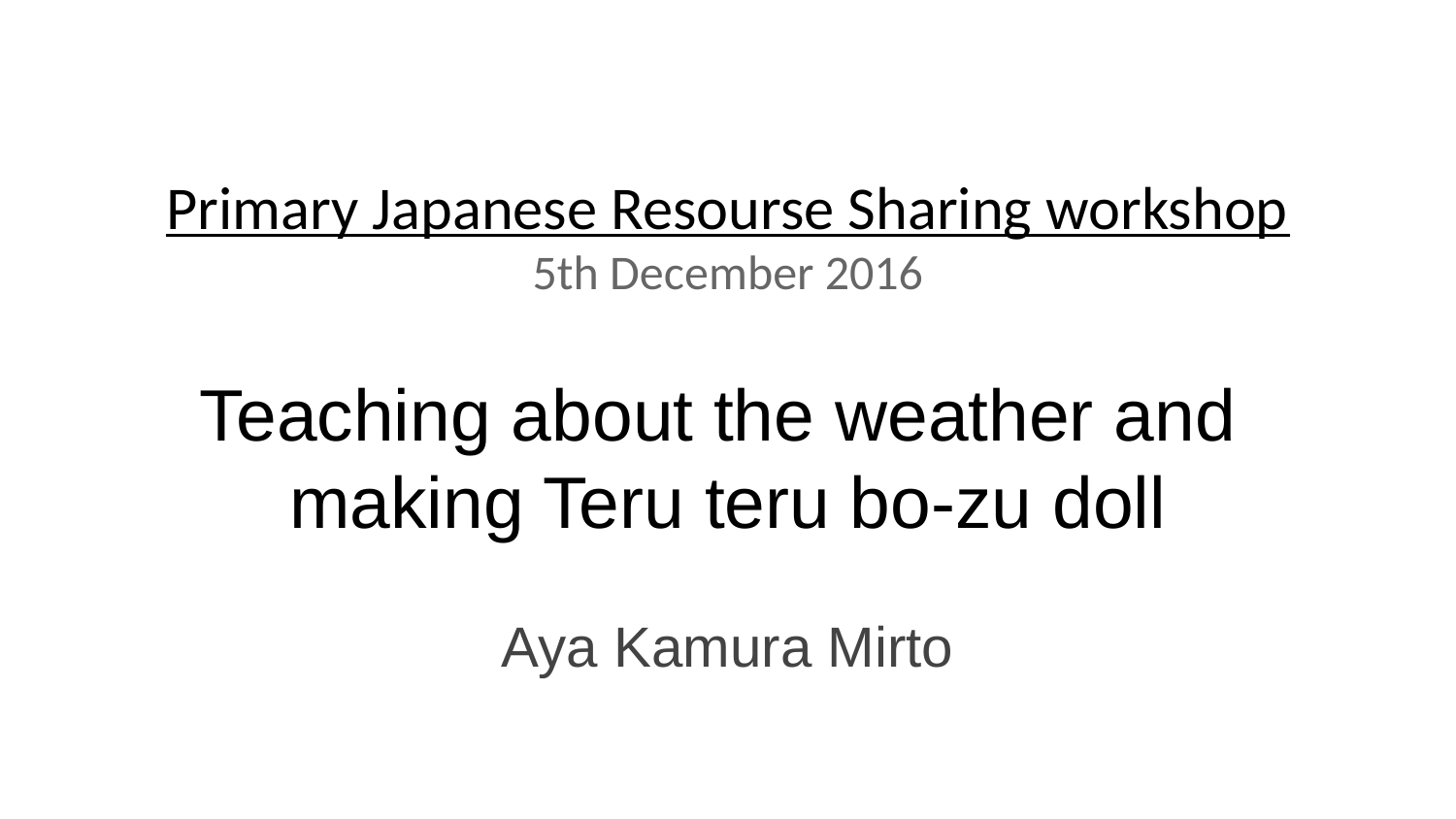

# Primary Japanese Resourse Sharing workshop
5th December 2016

Teaching about the weather and
making Teru teru bo-zu doll

Aya Kamura Mirto